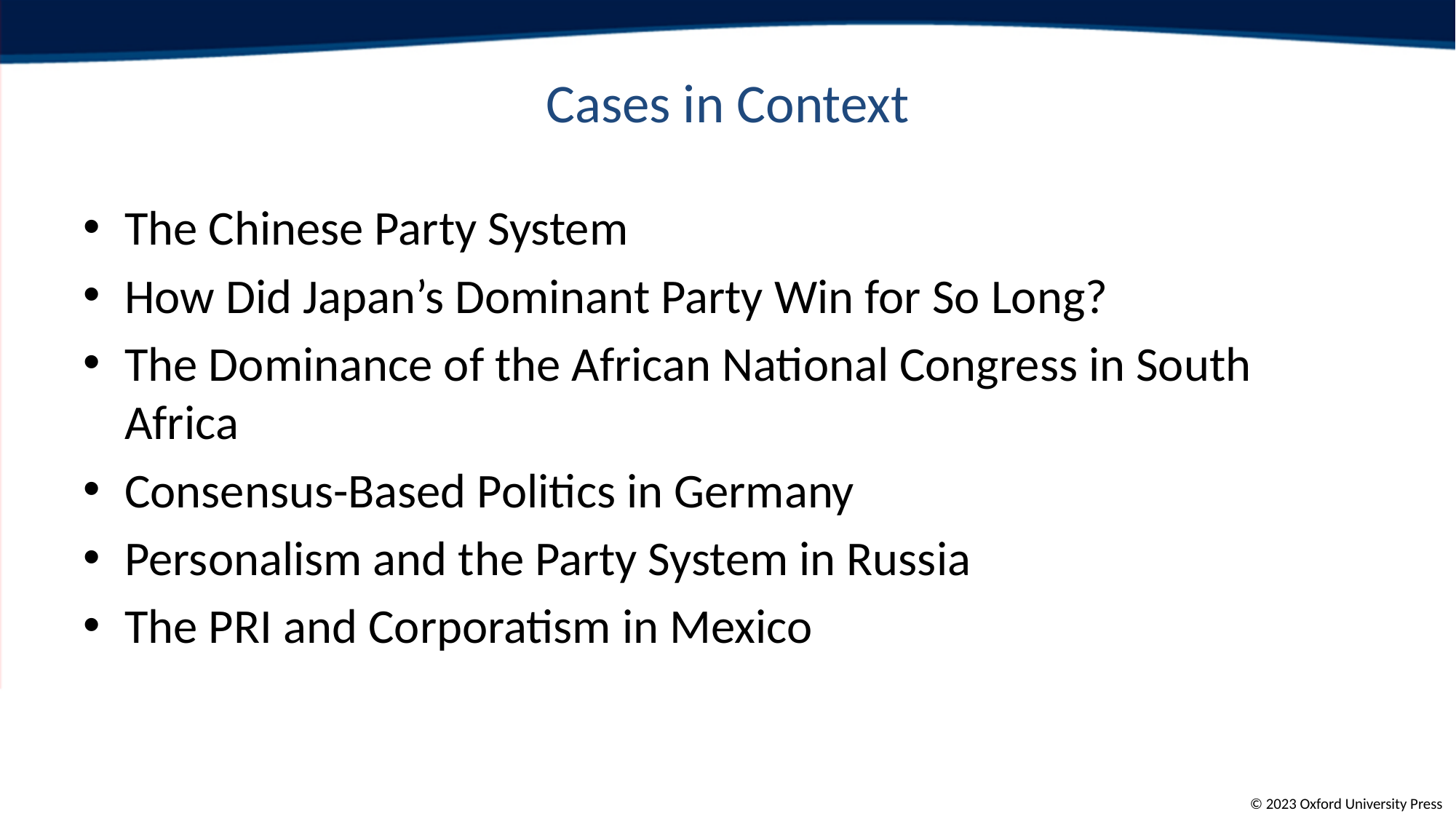

# Cases in Context
The Chinese Party System
How Did Japan’s Dominant Party Win for So Long?
The Dominance of the African National Congress in South Africa
Consensus-Based Politics in Germany
Personalism and the Party System in Russia
The PRI and Corporatism in Mexico